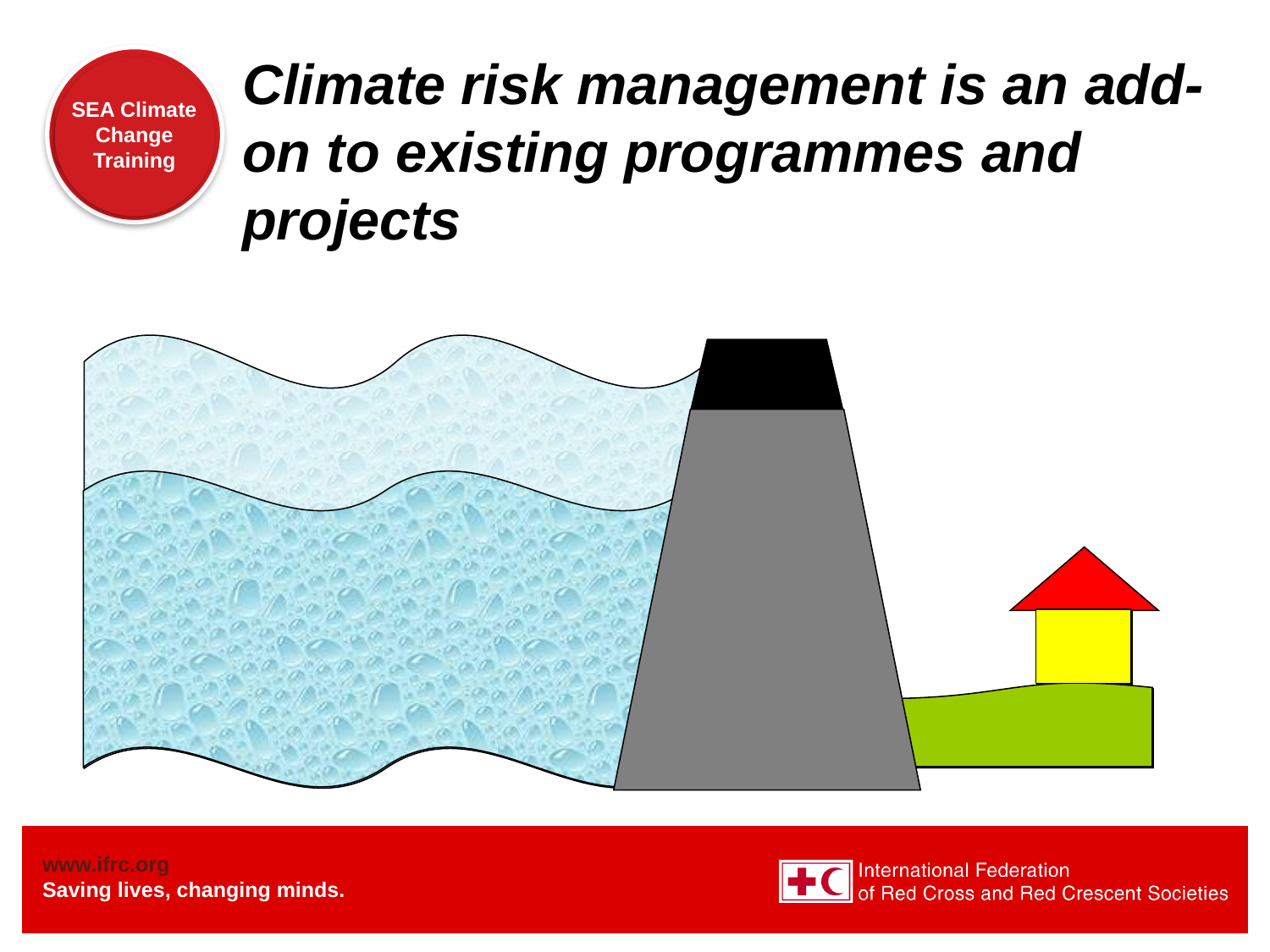

Climate risk management is an add-on to existing programmes and projects